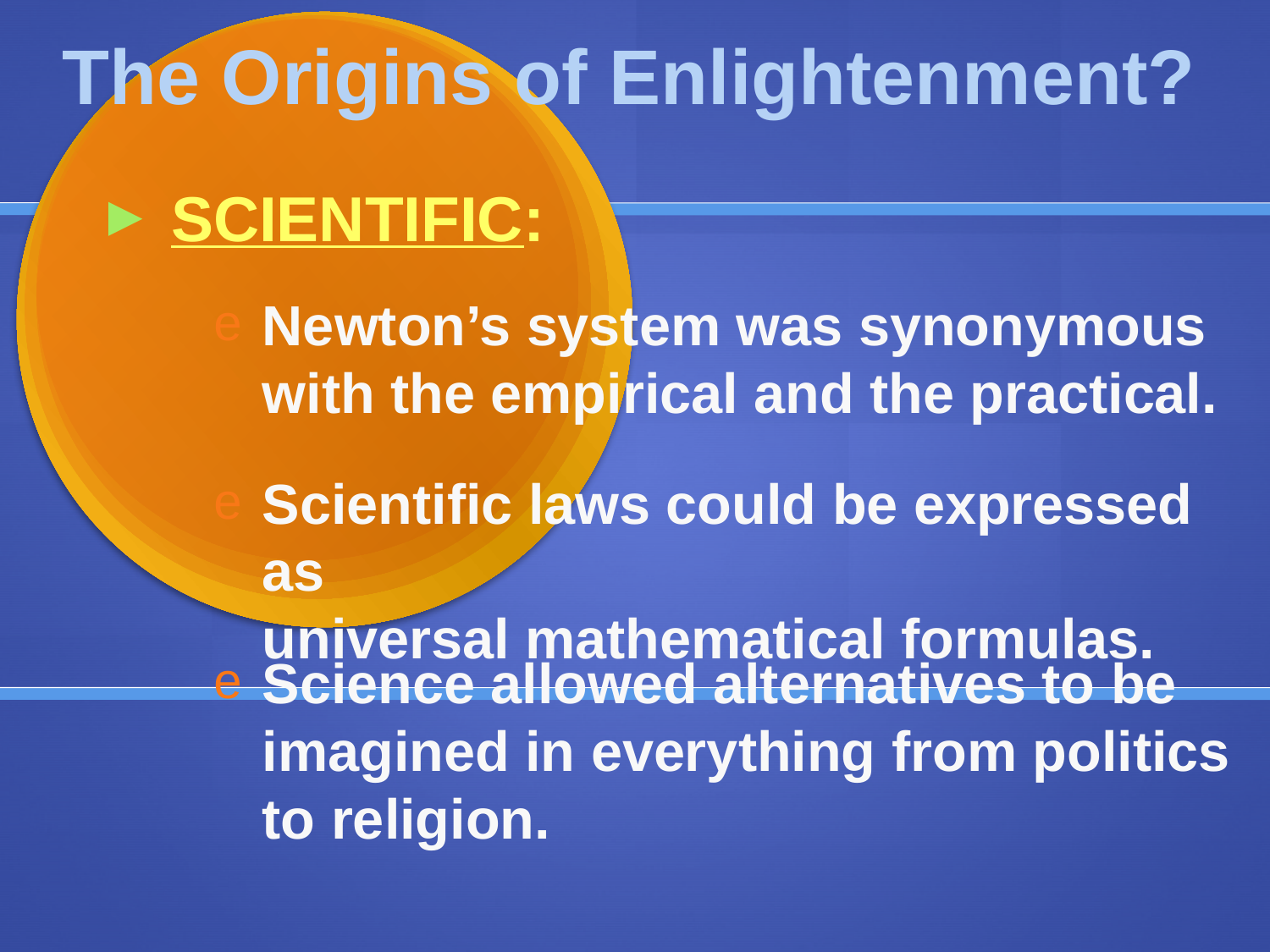

The Origins of Enlightenment?
 SCIENTIFIC:
Newton’s system was synonymous
with the empirical and the practical.
Scientific laws could be expressed as
universal mathematical formulas.
Science allowed alternatives to be
imagined in everything from politics
to religion.